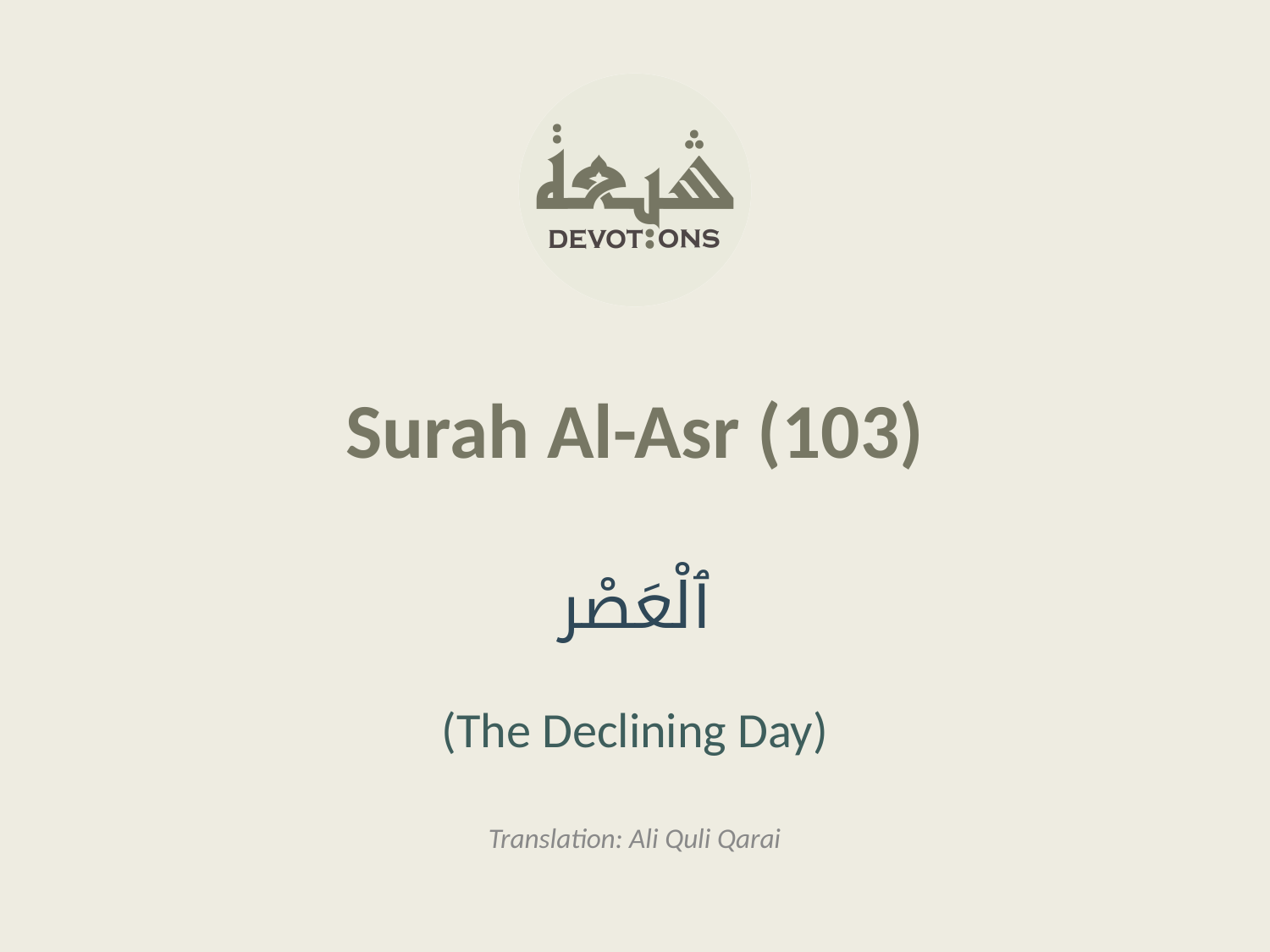

Surah Al-Asr (103)
ٱلْعَصْر
(The Declining Day)
Translation: Ali Quli Qarai